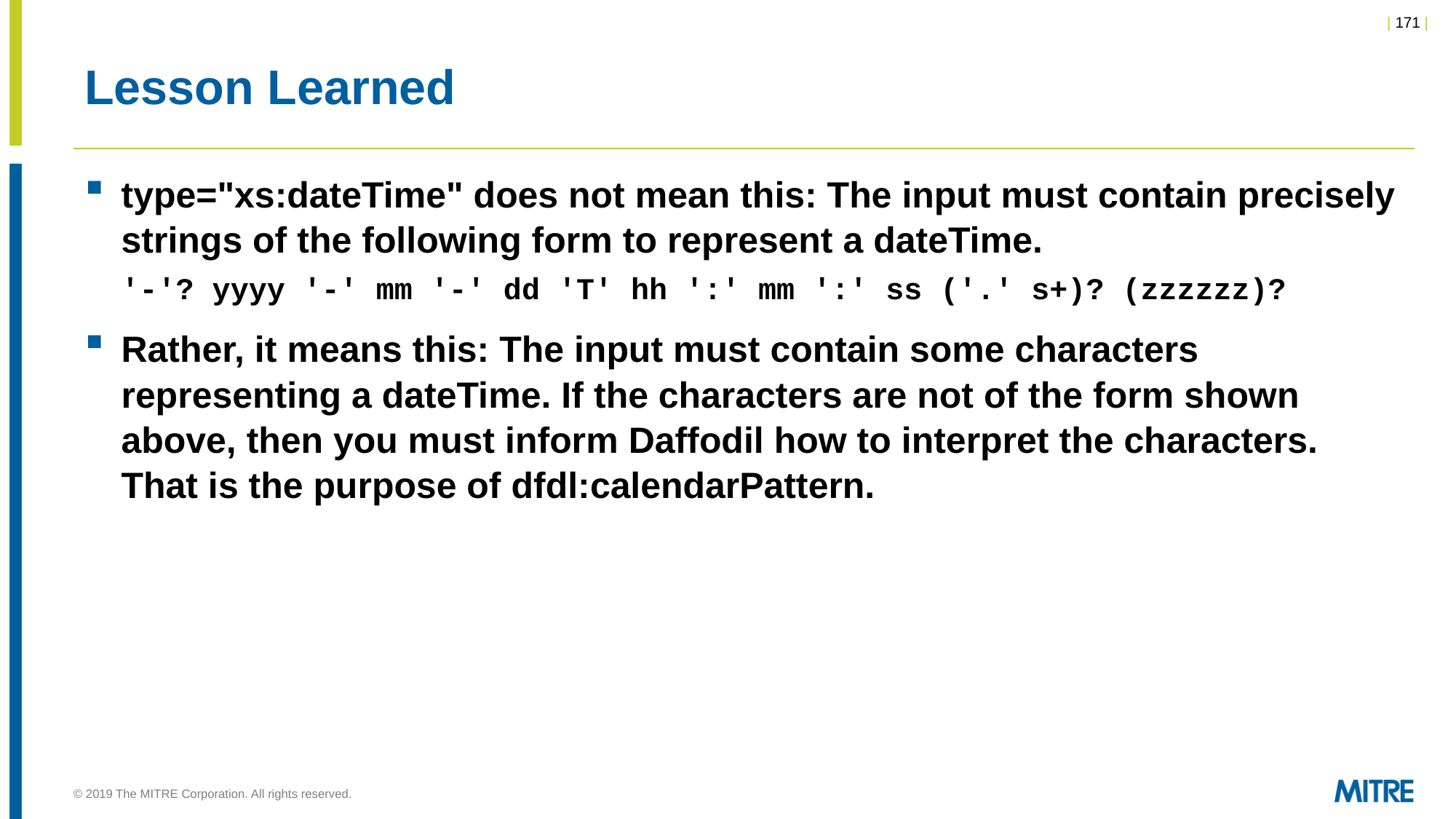

# Lesson Learned
type="xs:dateTime" does not mean this: The input must contain precisely strings of the following form to represent a dateTime.
'-'? yyyy '-' mm '-' dd 'T' hh ':' mm ':' ss ('.' s+)? (zzzzzz)?
Rather, it means this: The input must contain some characters representing a dateTime. If the characters are not of the form shown above, then you must inform Daffodil how to interpret the characters. That is the purpose of dfdl:calendarPattern.
© 2019 The MITRE Corporation. All rights reserved.